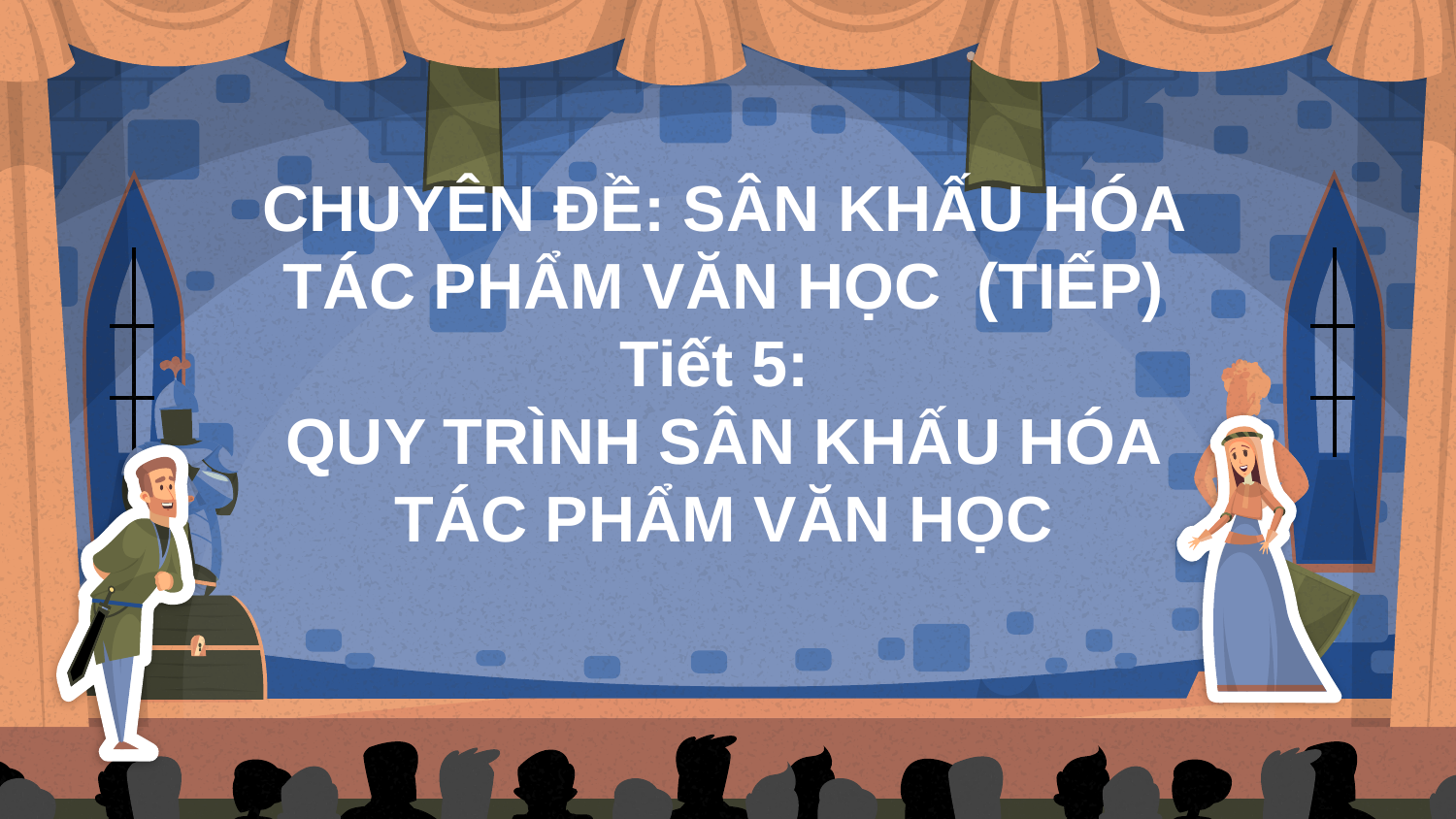

# CHUYÊN ĐỀ: SÂN KHẤU HÓA TÁC PHẨM VĂN HỌC  (TIẾP) Tiết 5: QUY TRÌNH SÂN KHẤU HÓA TÁC PHẨM VĂN HỌC